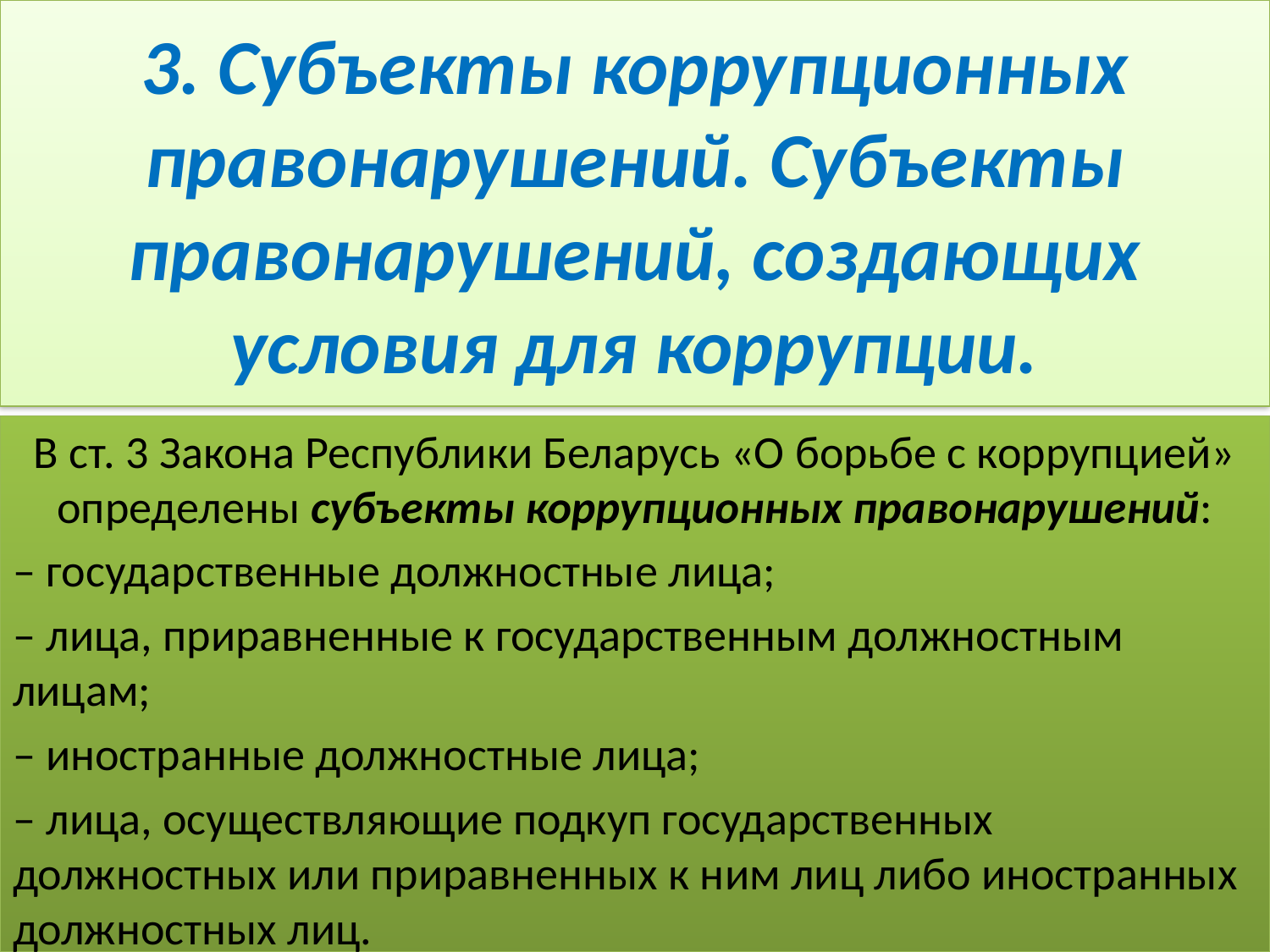

# 3. Субъекты коррупционных правонарушений. Субъекты правонарушений, создающих условия для коррупции.
В ст. 3 Закона Республики Беларусь «О борьбе с коррупцией» определены субъекты коррупционных правонарушений:
– государственные должностные лица;
– лица, приравненные к государственным должностным лицам;
– иностранные должностные лица;
– лица, осуществляющие подкуп государственных должностных или приравненных к ним лиц либо иностранных должностных лиц.